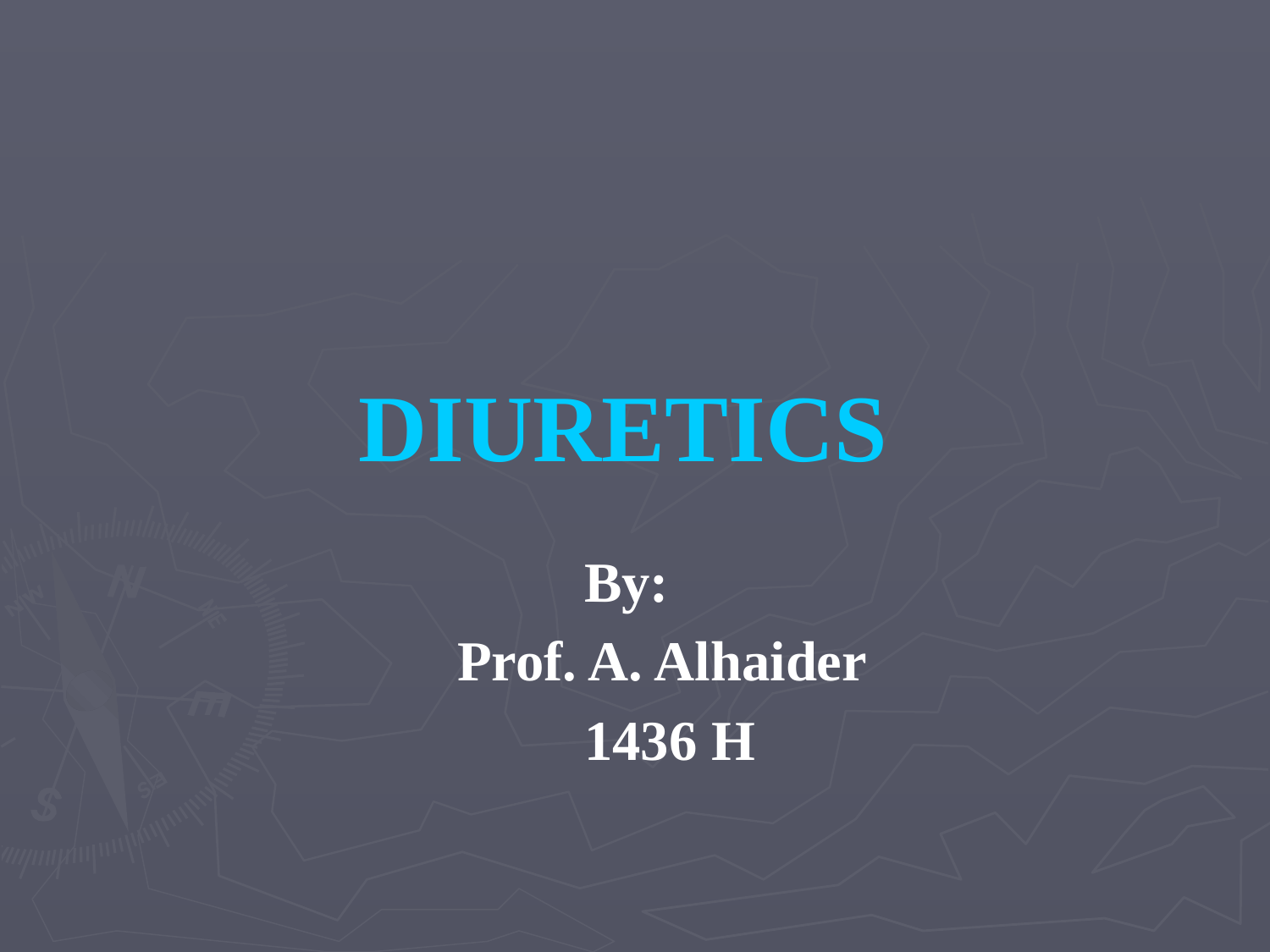

# DIURETICS
			By:
		Prof. A. Alhaider
			1436 H